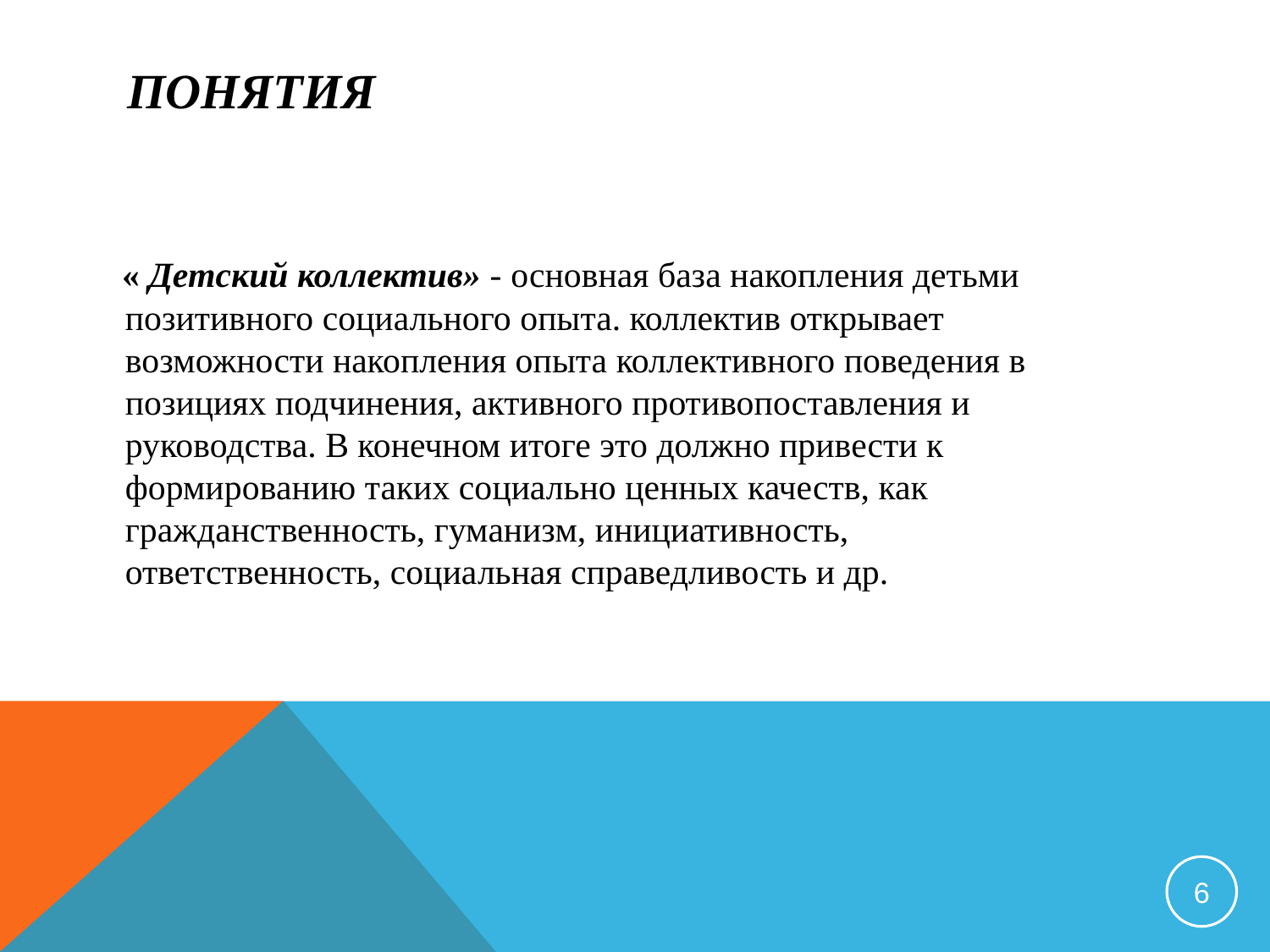

# Понятия
     « Детский коллектив» - основная база накопления детьми позитивного социального опыта. коллектив открывает возможности накопления опыта коллективного поведения в позициях подчинения, активного противопоставления и руководства. В конечном итоге это должно привести к формированию таких социально ценных качеств, как гражданственность, гуманизм, инициативность, ответственность, социальная справедливость и др.
6